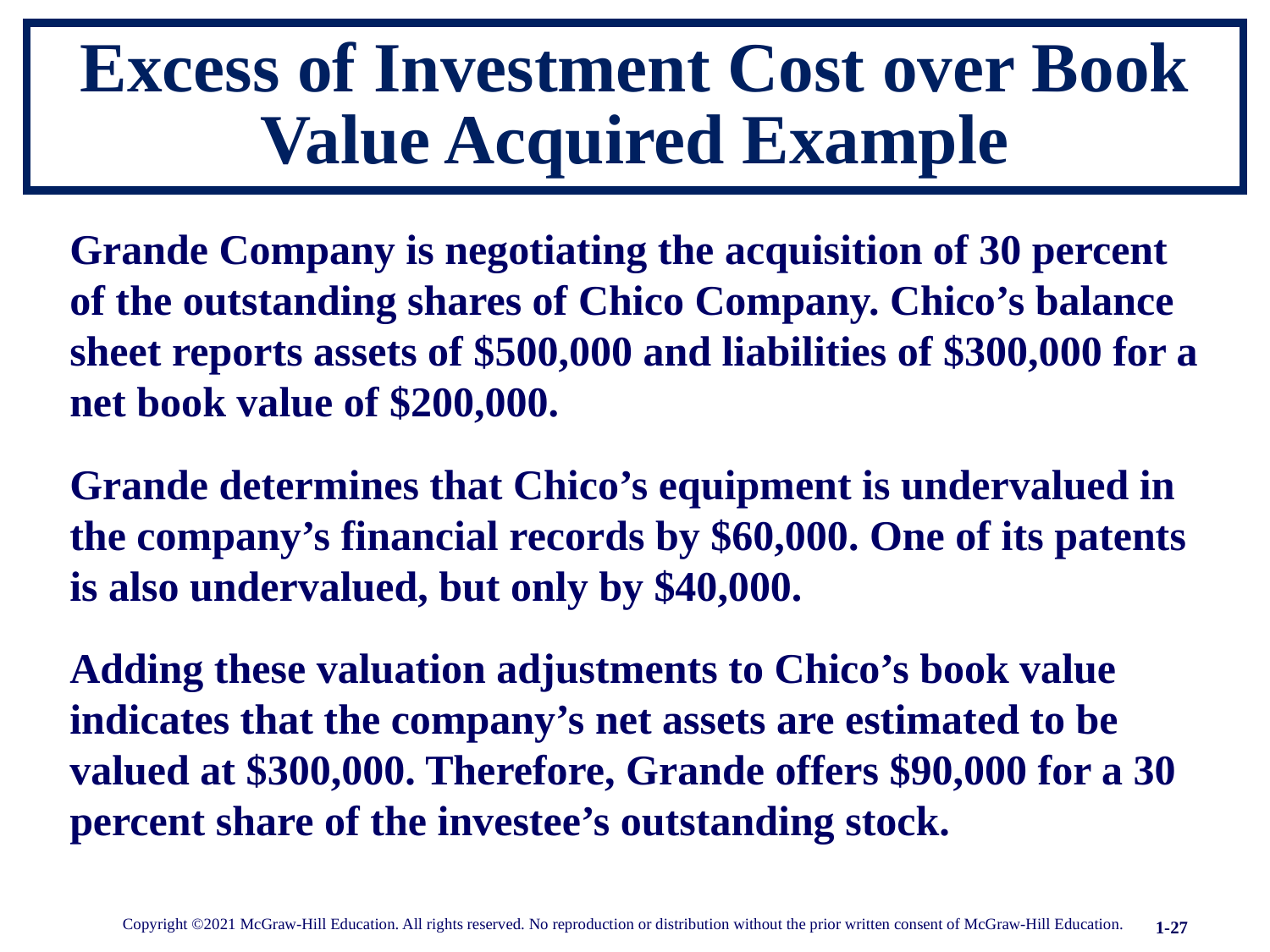

# Excess of Investment Cost over Book Value Acquired Example
Grande Company is negotiating the acquisition of 30 percent of the outstanding shares of Chico Company. Chico’s balance sheet reports assets of $500,000 and liabilities of $300,000 for a net book value of $200,000.
Grande determines that Chico’s equipment is undervalued in the company’s financial records by $60,000. One of its patents is also undervalued, but only by $40,000.
Adding these valuation adjustments to Chico’s book value indicates that the company’s net assets are estimated to be valued at $300,000. Therefore, Grande offers $90,000 for a 30 percent share of the investee’s outstanding stock.
Copyright ©2021 McGraw-Hill Education. All rights reserved. No reproduction or distribution without the prior written consent of McGraw-Hill Education.
1-27